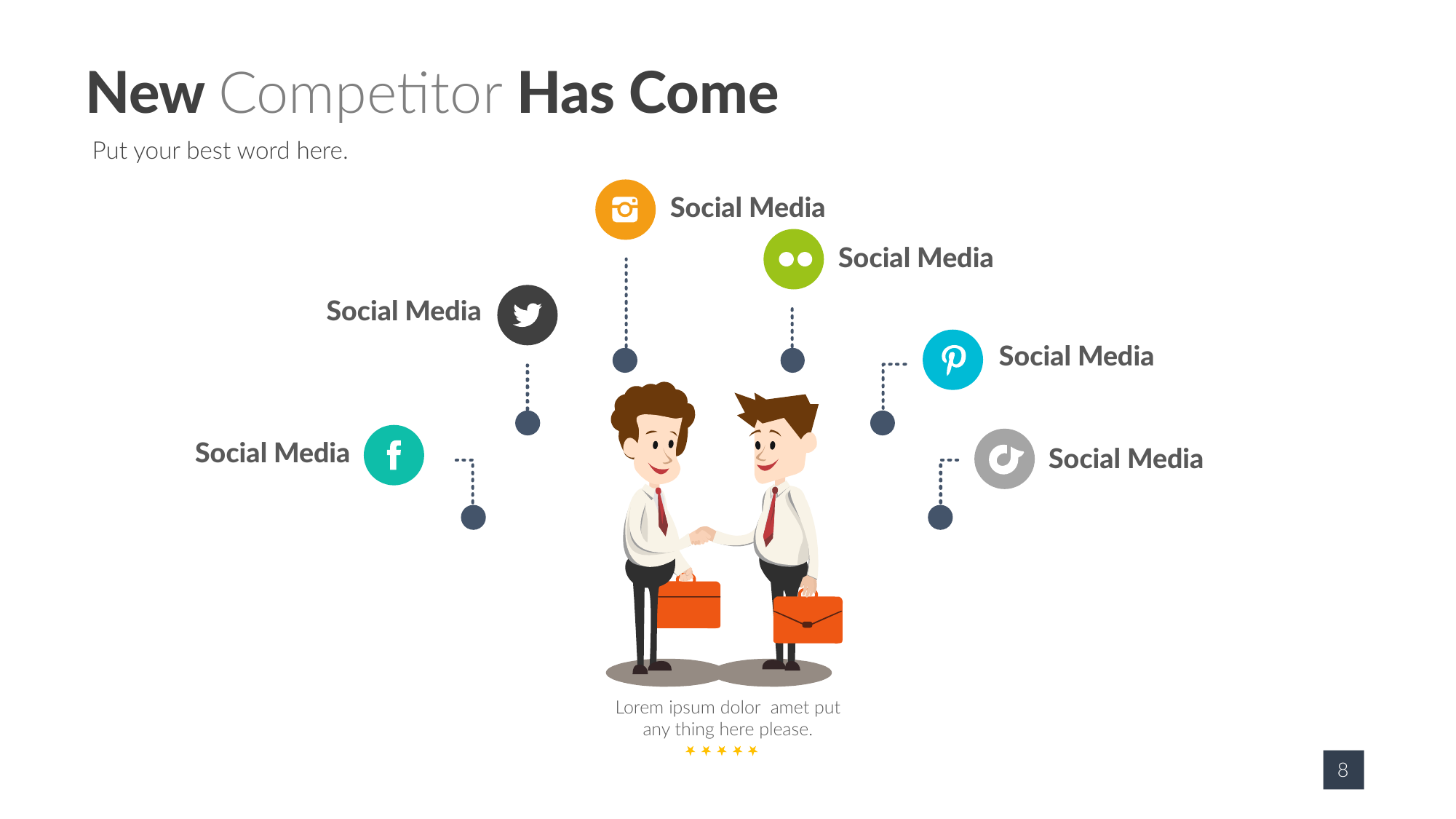

New Competitor Has Come
Put your best word here.

Social Media

Social Media

Social Media

Social Media

Social Media
Social Media

Lorem ipsum dolor  amet put any thing here please.

8